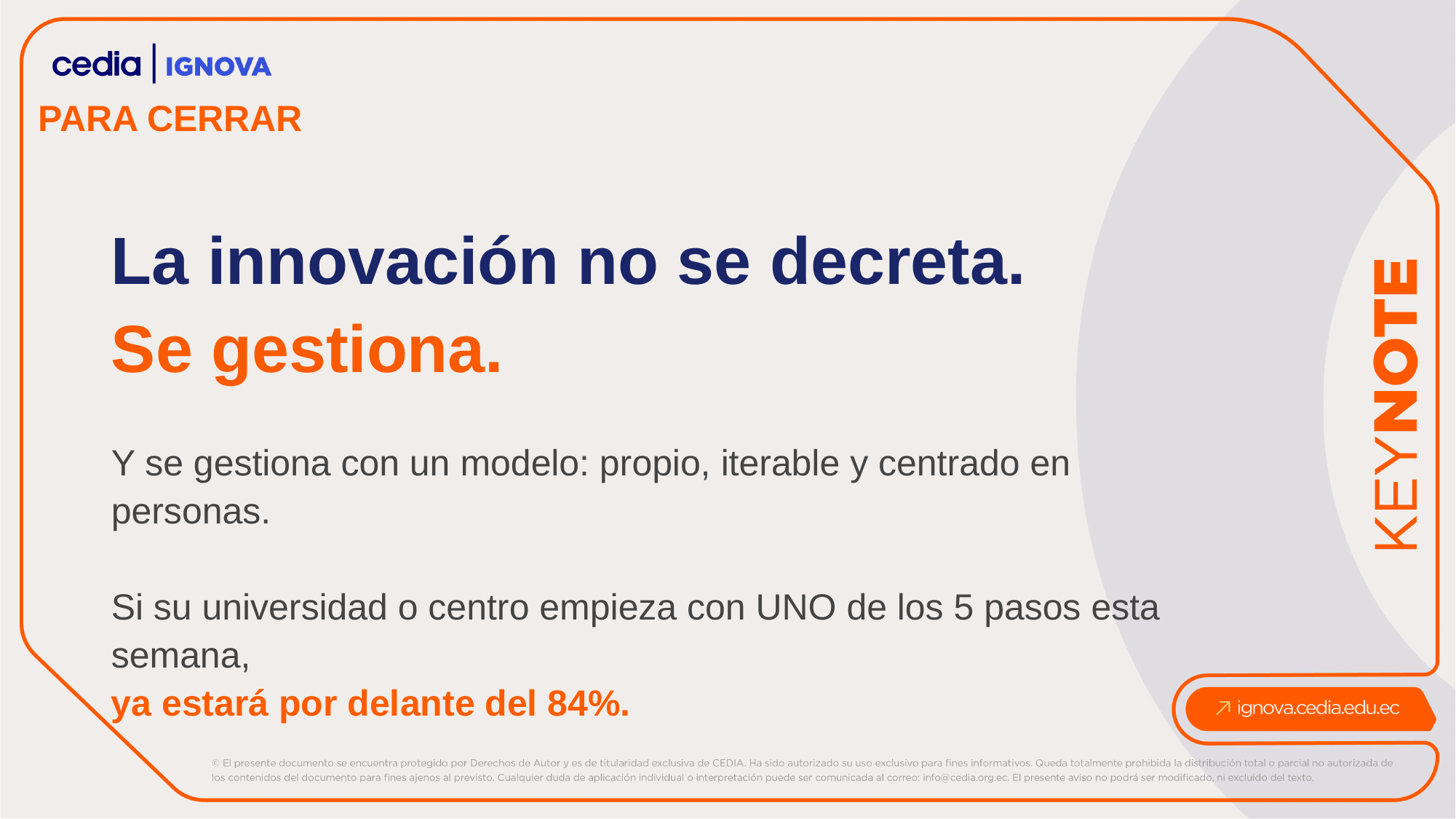

PARA CERRAR
La innovación no se decreta.
Se gestiona.
Y se gestiona con un modelo: propio, iterable y centrado en personas.

Si su universidad o centro empieza con UNO de los 5 pasos esta semana,
ya estará por delante del 84%.